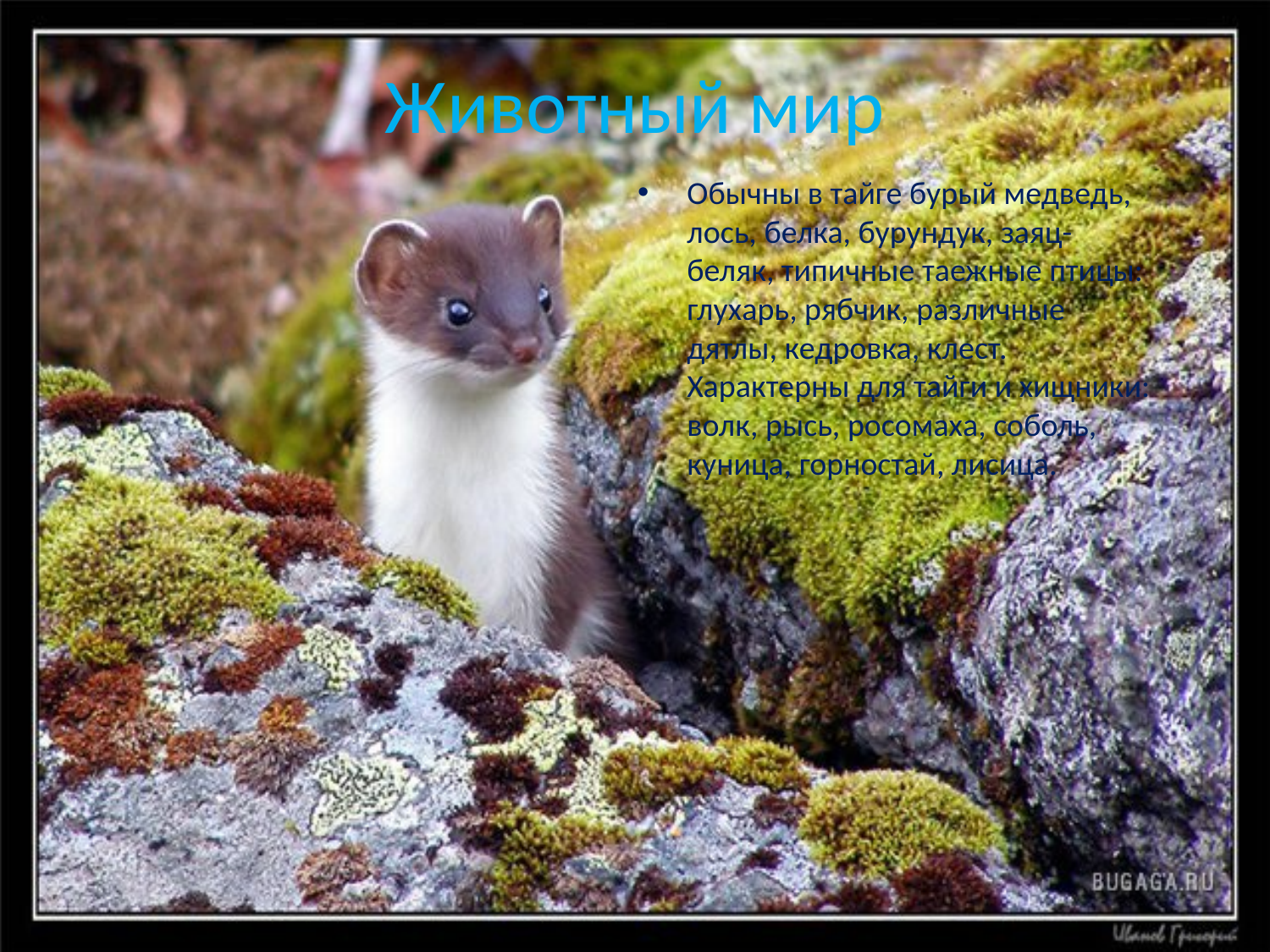

# Животный мир
Обычны в тайге бурый медведь, лось, белка, бурундук, заяц-беляк, типичные таежные птицы: глухарь, рябчик, различные дятлы, кедровка, клест. Характерны для тайги и хищники: волк, рысь, росомаха, соболь, куница, горностай, лисица.